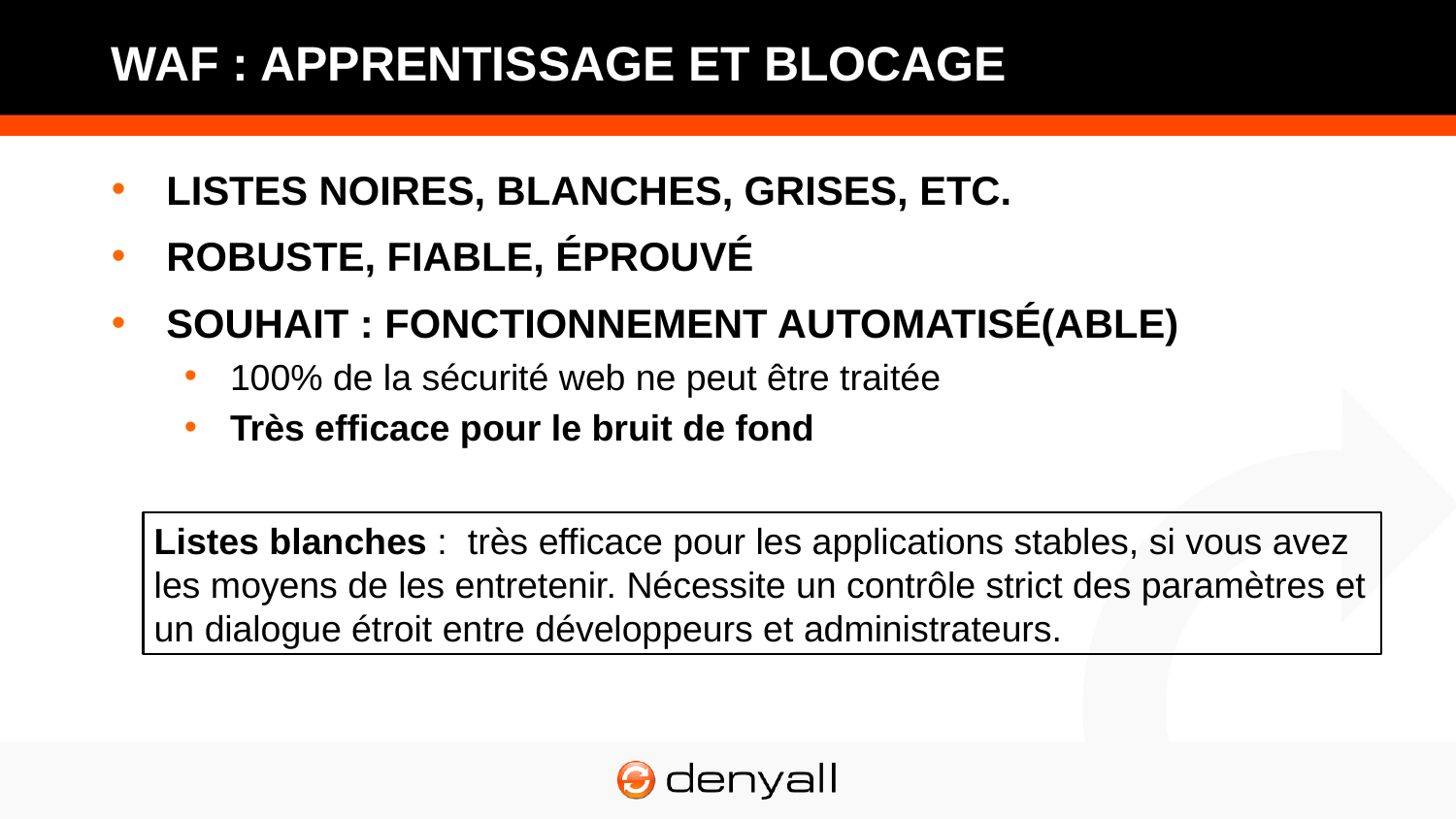

# WAF : apprentissage et blocage
Listes noires, blanches, grises, etc.
Robuste, fiable, éprouvé
Souhait : fonctionnement automatisé(able)
100% de la sécurité web ne peut être traitée
Très efficace pour le bruit de fond
Listes blanches :  très efficace pour les applications stables, si vous avez les moyens de les entretenir. Nécessite un contrôle strict des paramètres et un dialogue étroit entre développeurs et administrateurs.